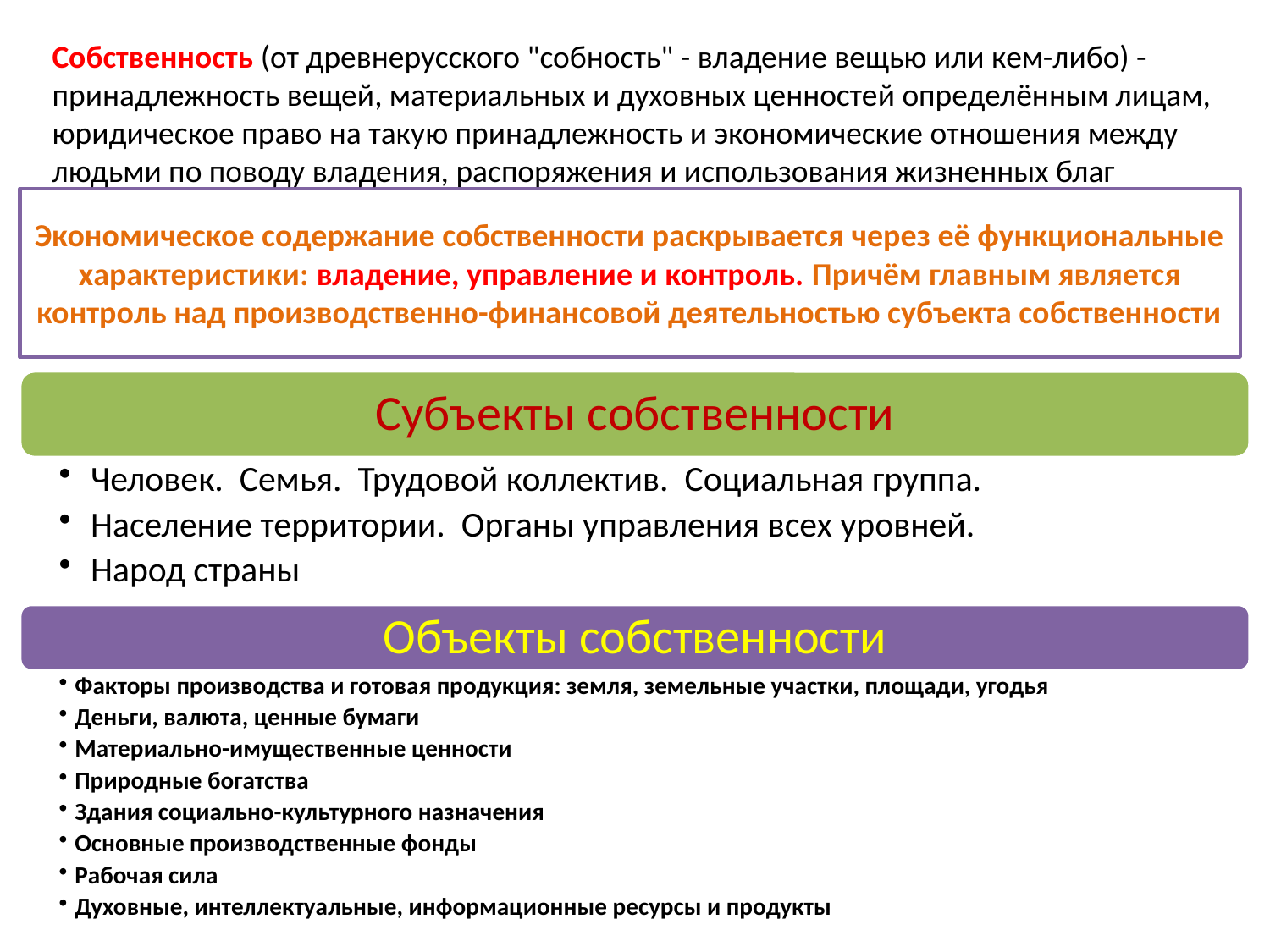

Собственность (от древнерусского "собность" - владение вещью или кем-либо) - принадлежность вещей, материальных и духовных ценностей определённым лицам, юридическое право на такую принадлежность и экономические отношения между людьми по поводу владения, распоряжения и использования жизненных благ
# Экономическое содержание собственности раскрывается через её функциональные характеристики: владение, управление и контроль. Причём главным является контроль над производственно-финансовой деятельностью субъекта собственности
Субъекты собственности
Человек.  Семья.  Трудовой коллектив.  Социальная группа.
Население территории.  Органы управления всех уровней.
Народ страны
Объекты собственности
Факторы производства и готовая продукция: земля, земельные участки, площади, угодья
Деньги, валюта, ценные бумаги
Материально-имущественные ценности
Природные богатства
Здания социально-культурного назначения
Основные производственные фонды
Рабочая сила
Духовные, интеллектуальные, информационные ресурсы и продукты